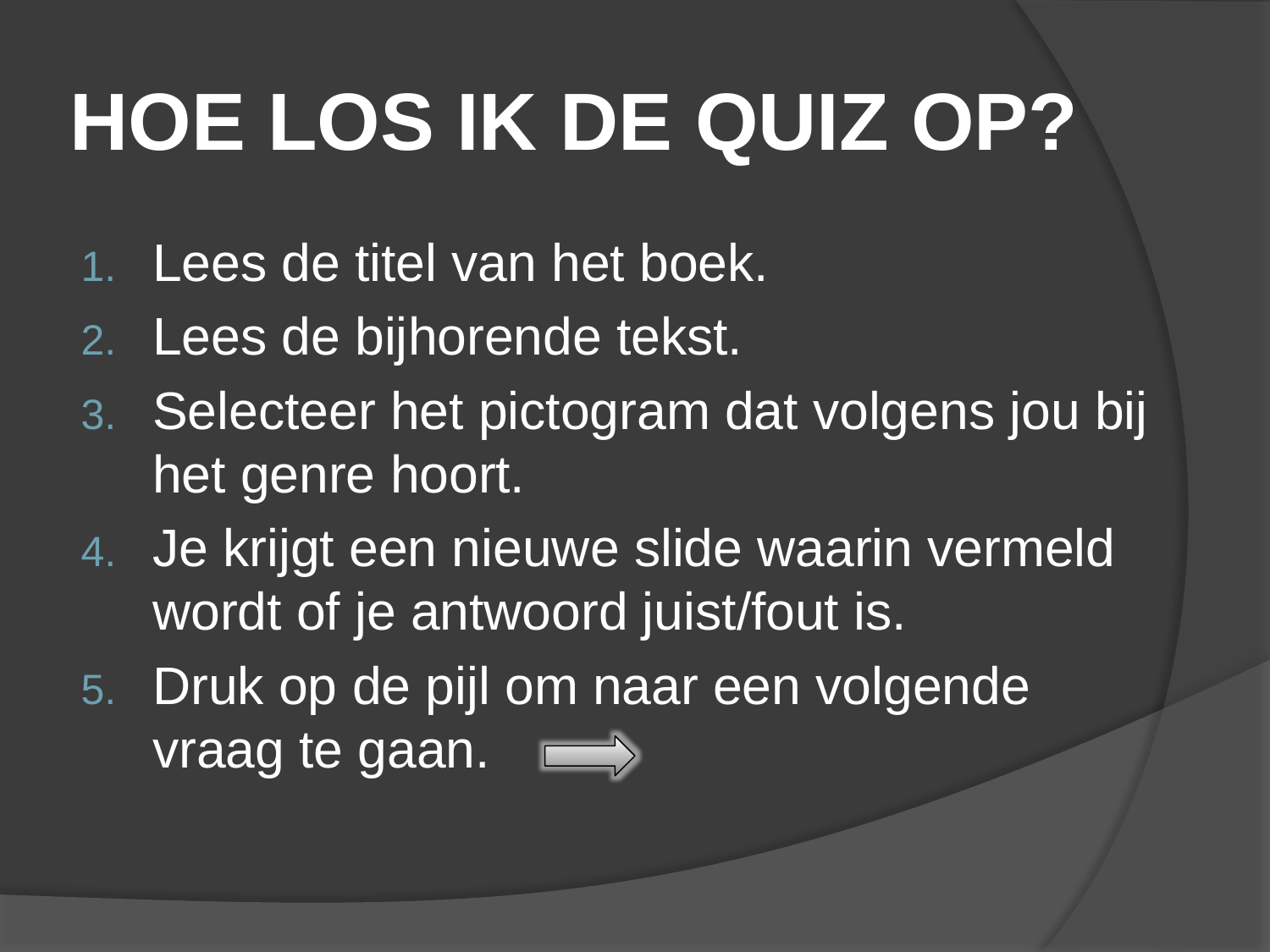

# HOE LOS IK DE QUIZ OP?
Lees de titel van het boek.
Lees de bijhorende tekst.
Selecteer het pictogram dat volgens jou bij het genre hoort.
Je krijgt een nieuwe slide waarin vermeld wordt of je antwoord juist/fout is.
Druk op de pijl om naar een volgende vraag te gaan.